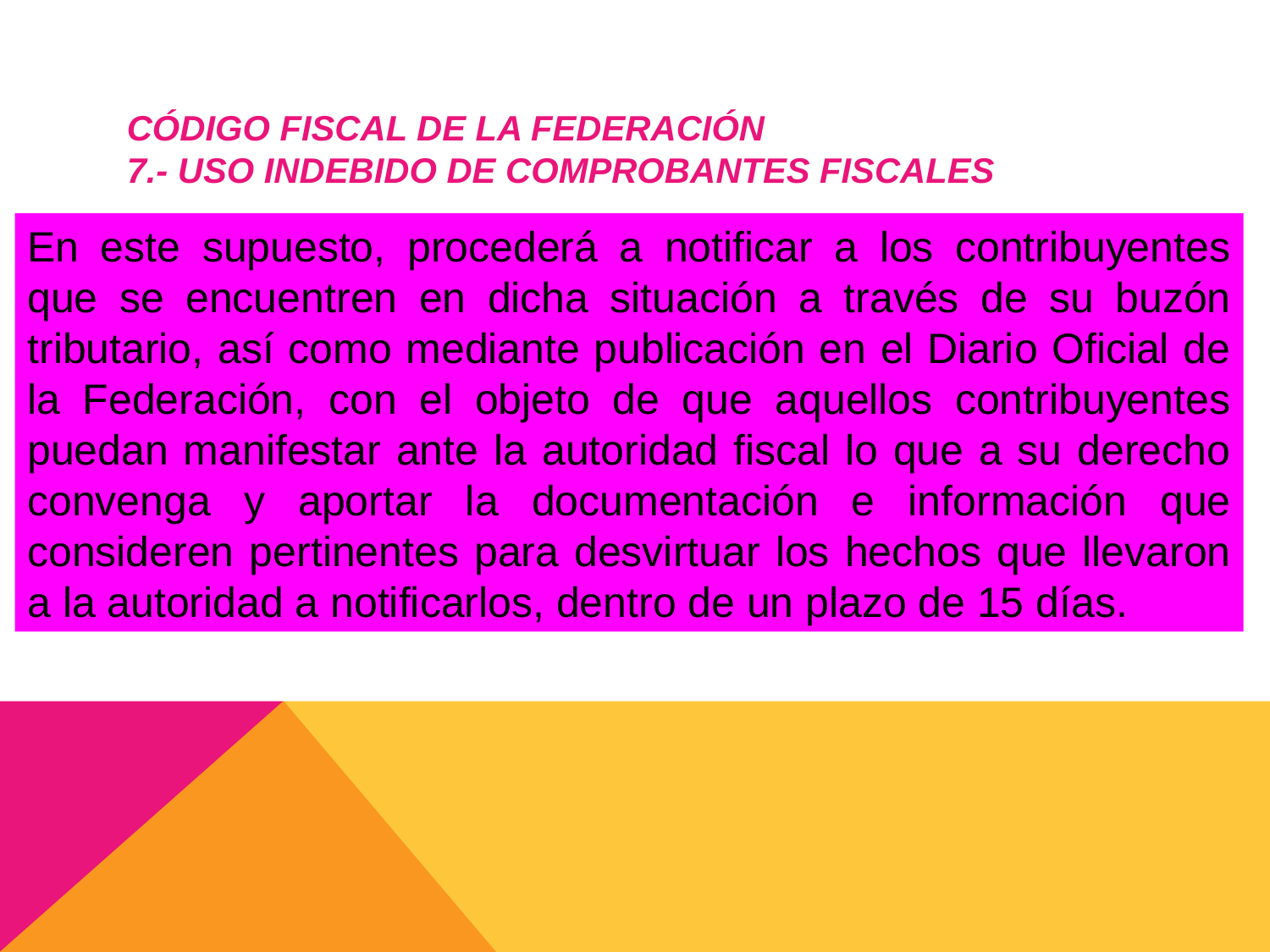

# Código Fiscal de la Federación 7.- Uso indebido de comprobantes fiscales
En este supuesto, procederá a notificar a los contribuyentes que se encuentren en dicha situación a través de su buzón tributario, así como mediante publicación en el Diario Oficial de la Federación, con el objeto de que aquellos contribuyentes puedan manifestar ante la autoridad fiscal lo que a su derecho convenga y aportar la documentación e información que consideren pertinentes para desvirtuar los hechos que llevaron a la autoridad a notificarlos, dentro de un plazo de 15 días.